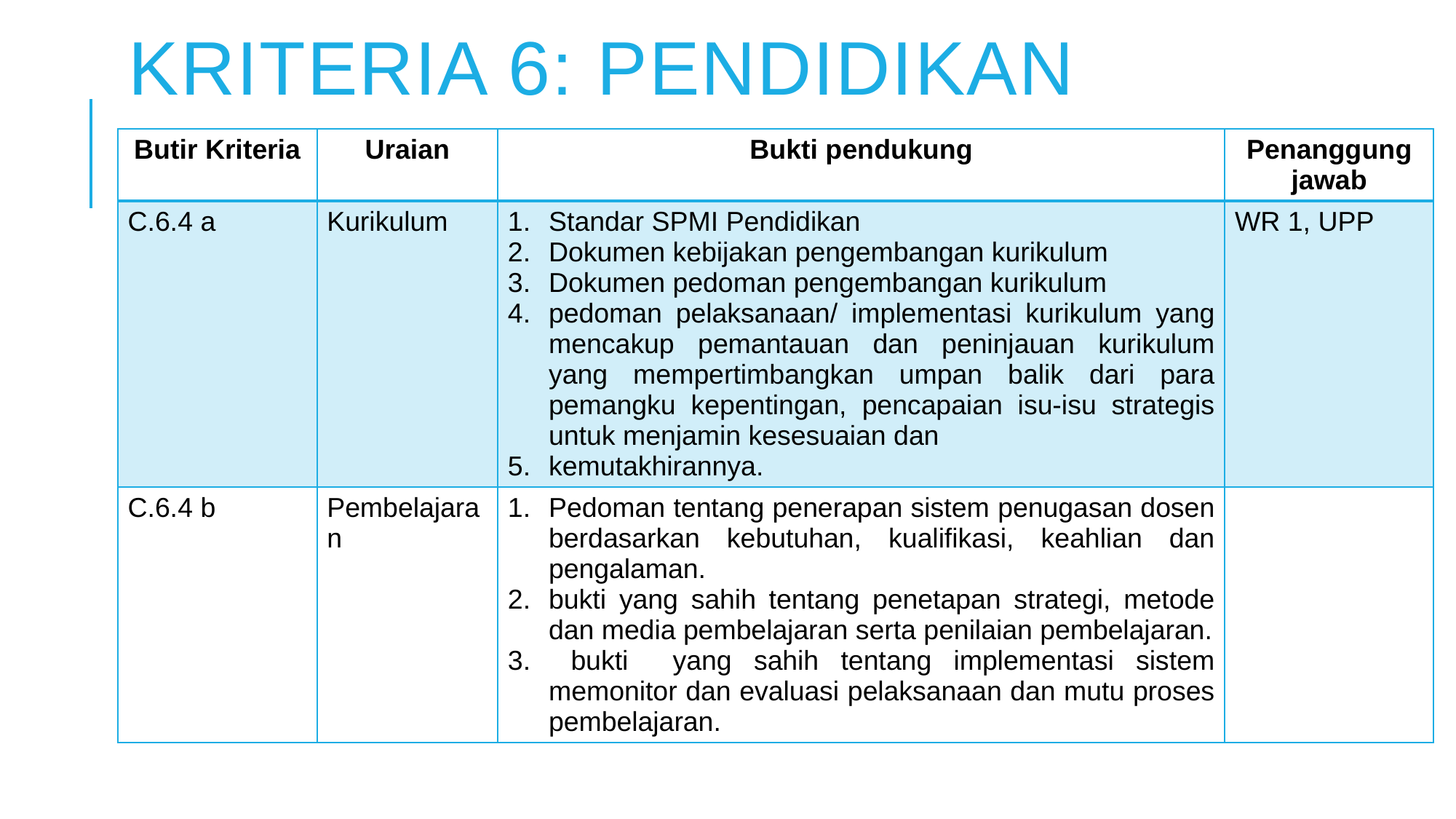

# KRITERIA 6: pendidikan
| Butir Kriteria | Uraian | Bukti pendukung | Penanggung jawab |
| --- | --- | --- | --- |
| C.6.4 a | Kurikulum | Standar SPMI Pendidikan Dokumen kebijakan pengembangan kurikulum Dokumen pedoman pengembangan kurikulum pedoman pelaksanaan/ implementasi kurikulum yang mencakup pemantauan dan peninjauan kurikulum yang mempertimbangkan umpan balik dari para pemangku kepentingan, pencapaian isu-isu strategis untuk menjamin kesesuaian dan kemutakhirannya. | WR 1, UPP |
| C.6.4 b | Pembelajaran | Pedoman tentang penerapan sistem penugasan dosen berdasarkan kebutuhan, kualifikasi, keahlian dan pengalaman. bukti yang sahih tentang penetapan strategi, metode dan media pembelajaran serta penilaian pembelajaran. bukti yang sahih tentang implementasi sistem memonitor dan evaluasi pelaksanaan dan mutu proses pembelajaran. |  |